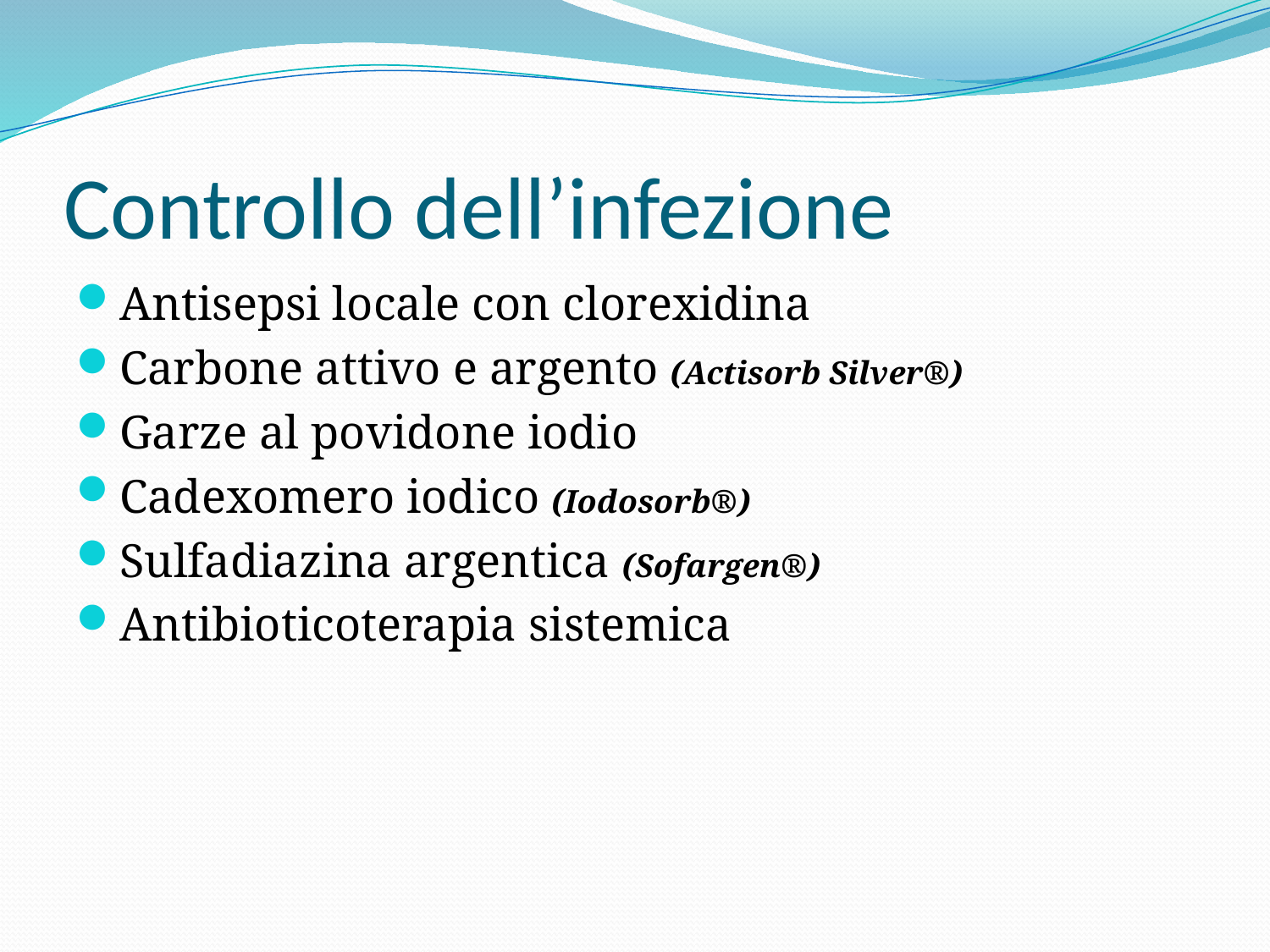

# Controllo dell’infezione
Antisepsi locale con clorexidina
Carbone attivo e argento (Actisorb Silver®)
Garze al povidone iodio
Cadexomero iodico (Iodosorb®)
Sulfadiazina argentica (Sofargen®)
Antibioticoterapia sistemica